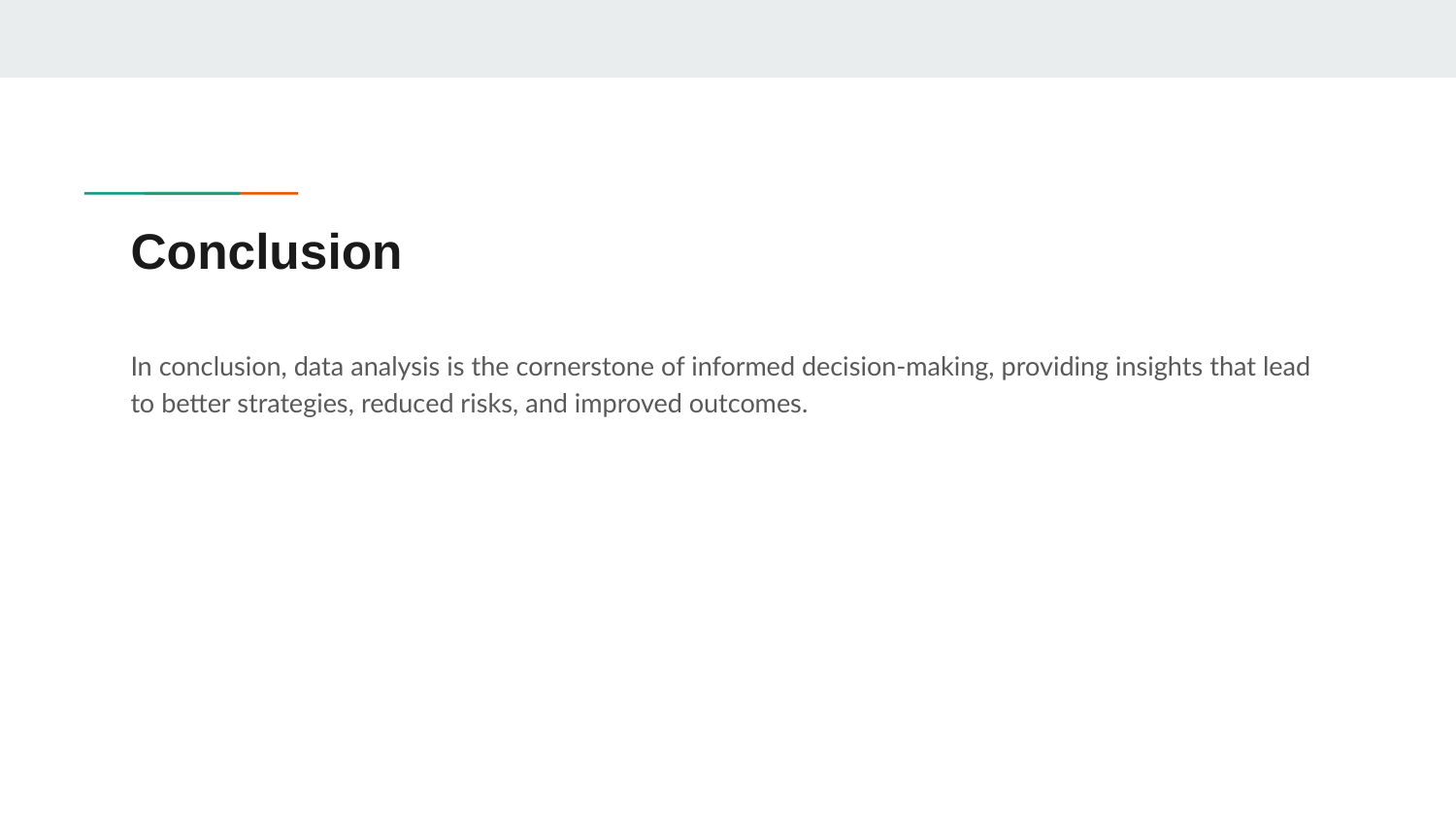

# Conclusion
In conclusion, data analysis is the cornerstone of informed decision-making, providing insights that lead to better strategies, reduced risks, and improved outcomes.